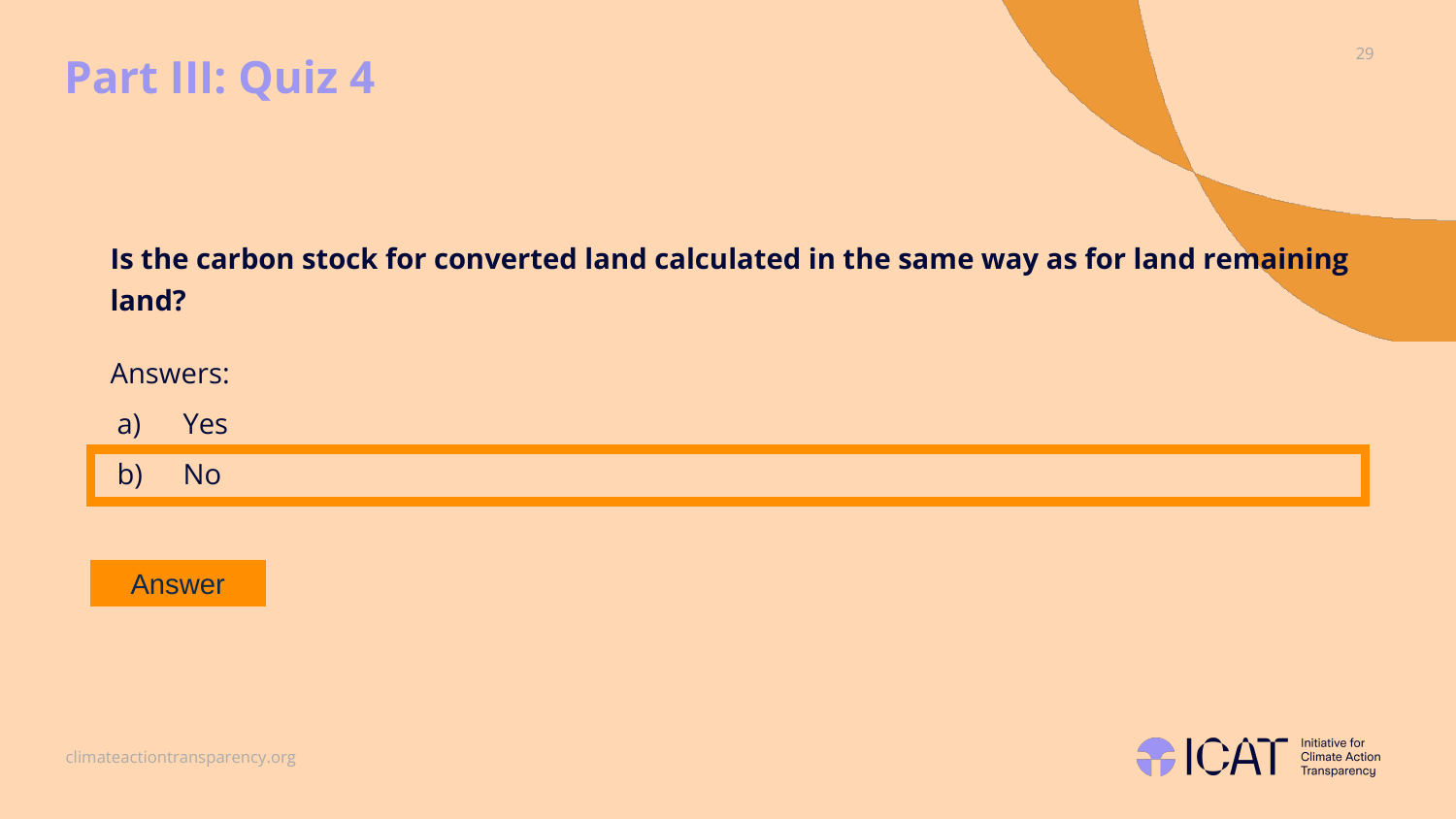

# Part III: Quiz 4
Is the carbon stock for converted land calculated in the same way as for land remaining land?
Answers:
Yes
No

Answer